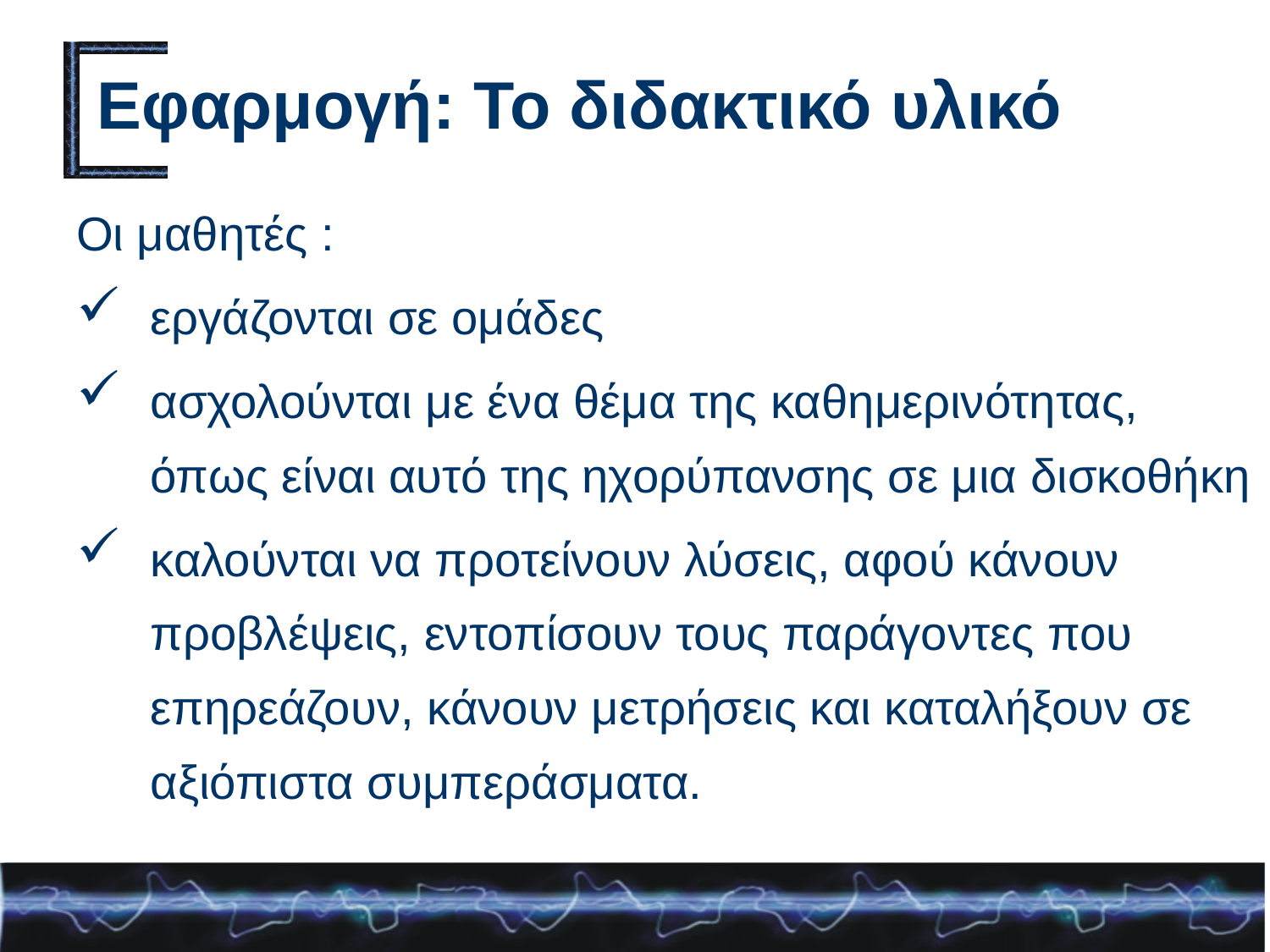

# Εφαρμογή: Το διδακτικό υλικό
Οι μαθητές :
εργάζονται σε ομάδες
ασχολούνται με ένα θέμα της καθημερινότητας, όπως είναι αυτό της ηχορύπανσης σε μια δισκοθήκη
καλούνται να προτείνουν λύσεις, αφού κάνουν προβλέψεις, εντοπίσουν τους παράγοντες που επηρεάζουν, κάνουν μετρήσεις και καταλήξουν σε αξιόπιστα συμπεράσματα.